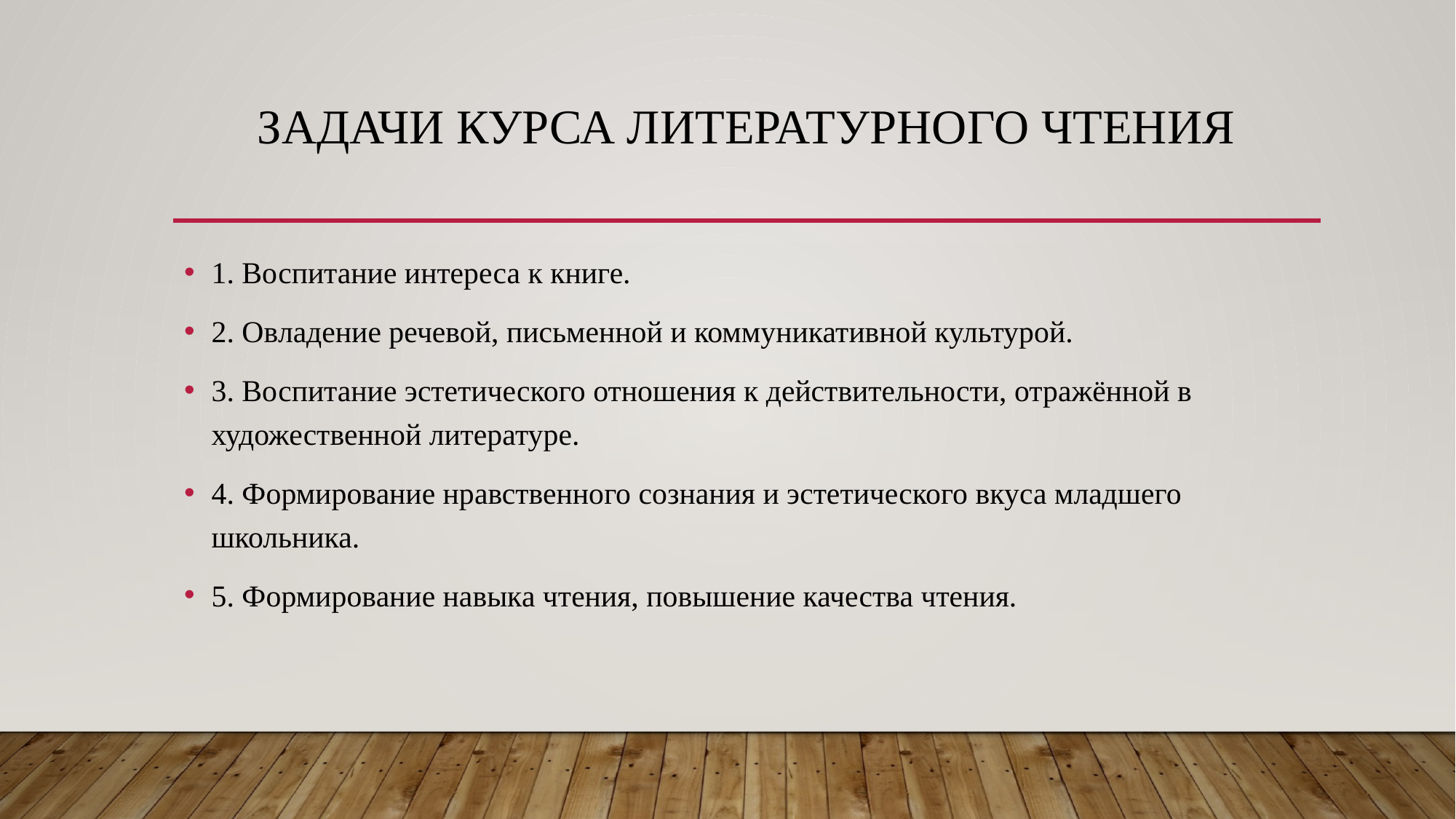

# задачи курса литературного чтения
1. Воспитание интереса к книге.
2. Овладение речевой, письменной и коммуникативной культурой.
3. Воспитание эстетического отношения к действительности, отражённой в художественной литературе.
4. Формирование нравственного сознания и эстетического вкуса младшего школьника.
5. Формирование навыка чтения, повышение качества чтения.